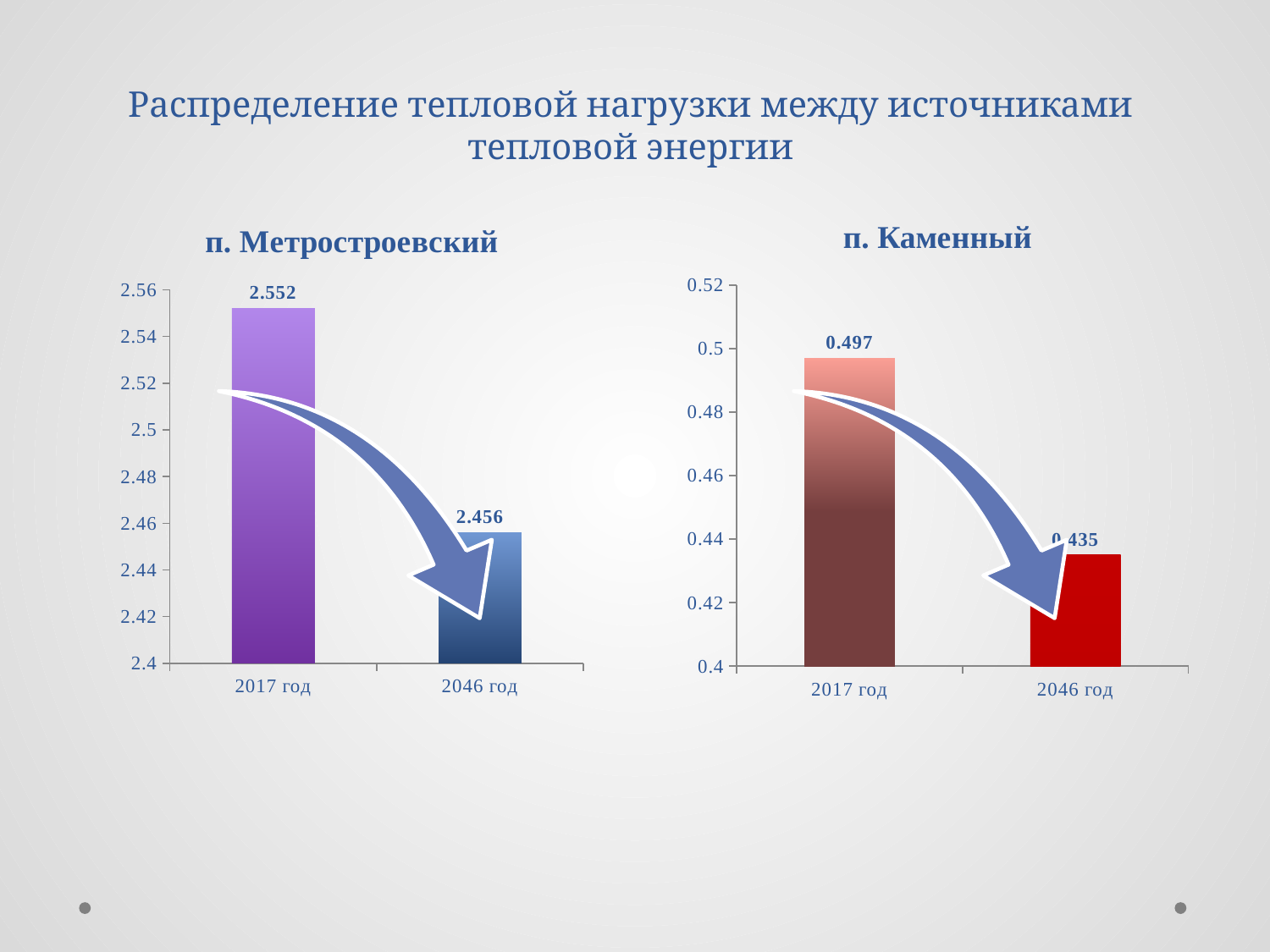

# Распределение тепловой нагрузки между источниками тепловой энергии

### Chart:

| Category | п. Каменный |
|---|---|
| 2017 год | 0.497 |
| 2046 год | 0.435 |

### Chart:

| Category | п. Метростроевский |
|---|---|
| 2017 год | 2.552 |
| 2046 год | 2.456 |